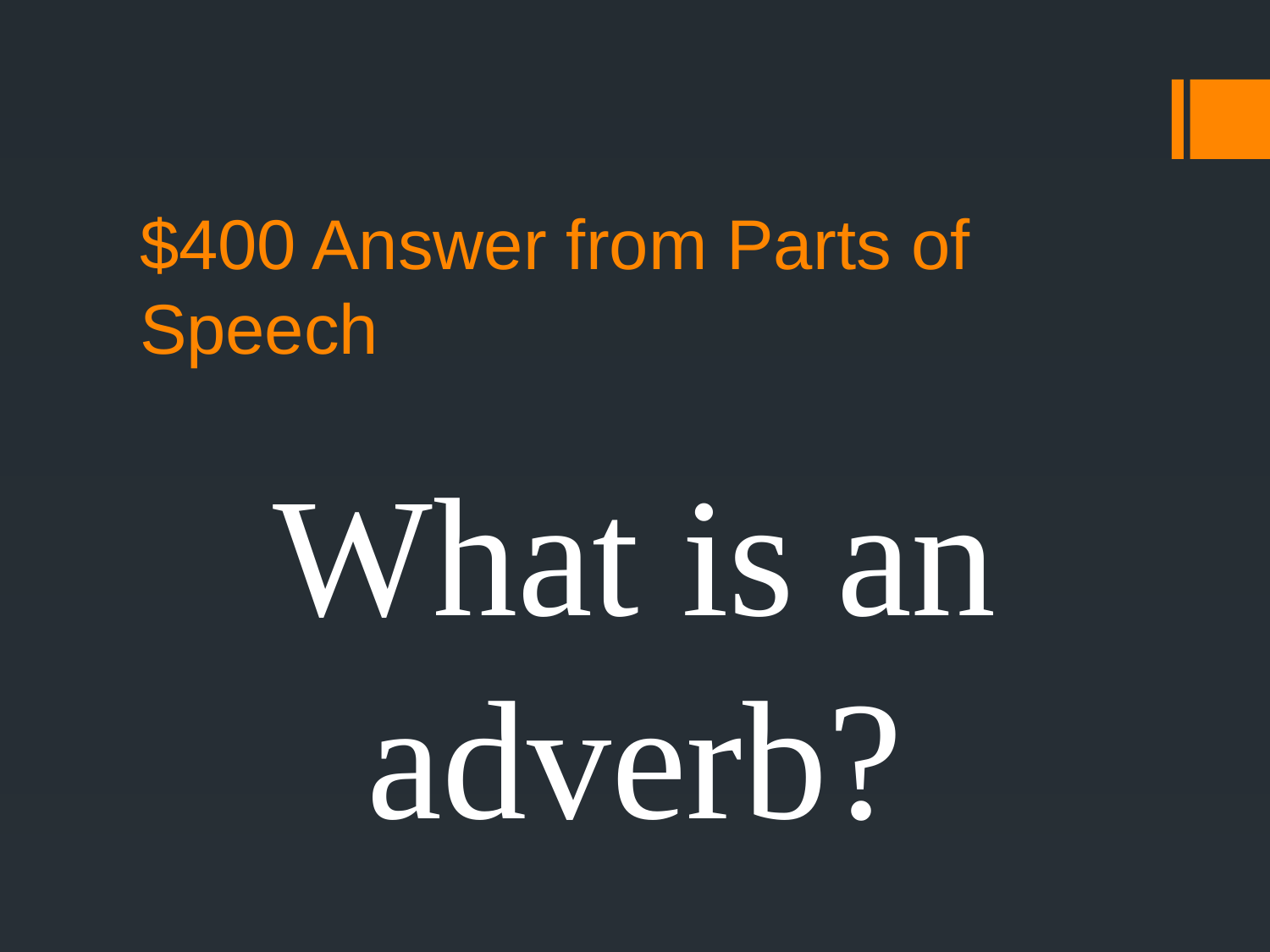

# $400 Answer from Parts of Speech
What is an adverb?